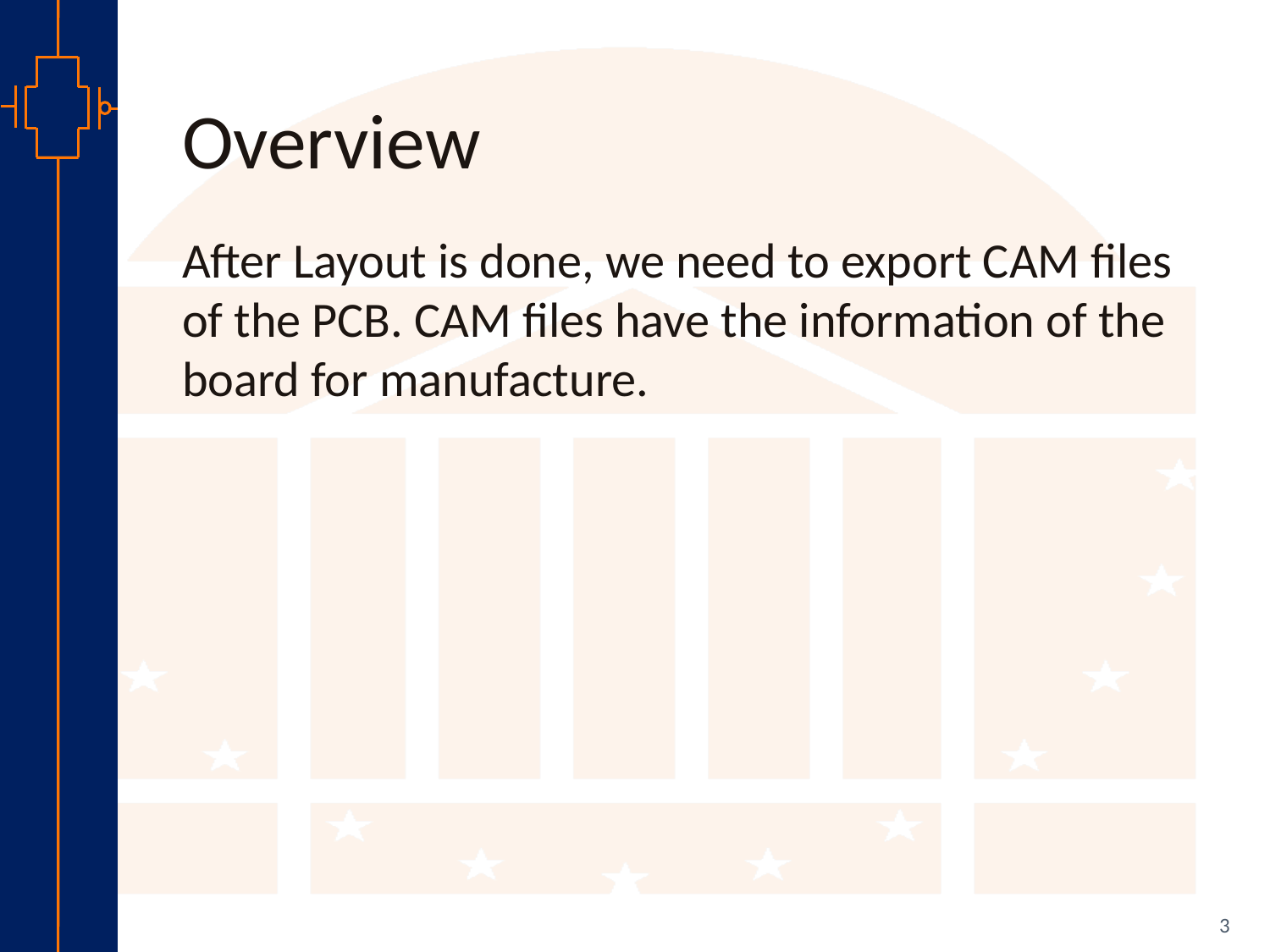

# Overview
After Layout is done, we need to export CAM files of the PCB. CAM files have the information of the board for manufacture.
3